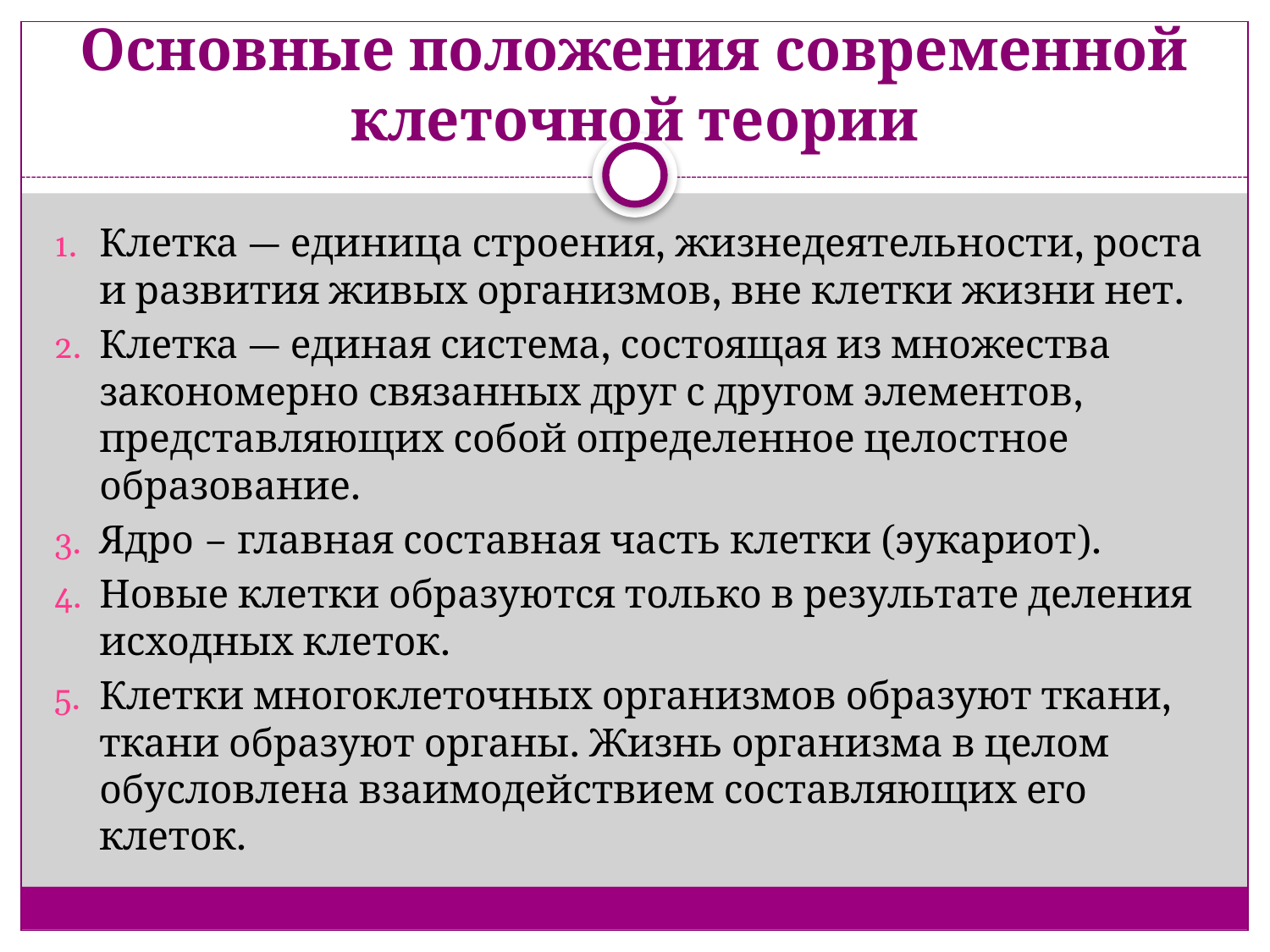

# Основные положения современной клеточной теории
Клетка — единица строения, жизнедеятельности, роста и развития живых организмов, вне клетки жизни нет.
Клетка — единая система, состоящая из множества закономерно связанных друг с другом элементов, представляющих собой определенное целостное образование.
Ядро − главная составная часть клетки (эукариот).
Новые клетки образуются только в результате деления исходных клеток.
Клетки многоклеточных организмов образуют ткани, ткани образуют органы. Жизнь организма в целом обусловлена взаимодействием составляющих его клеток.